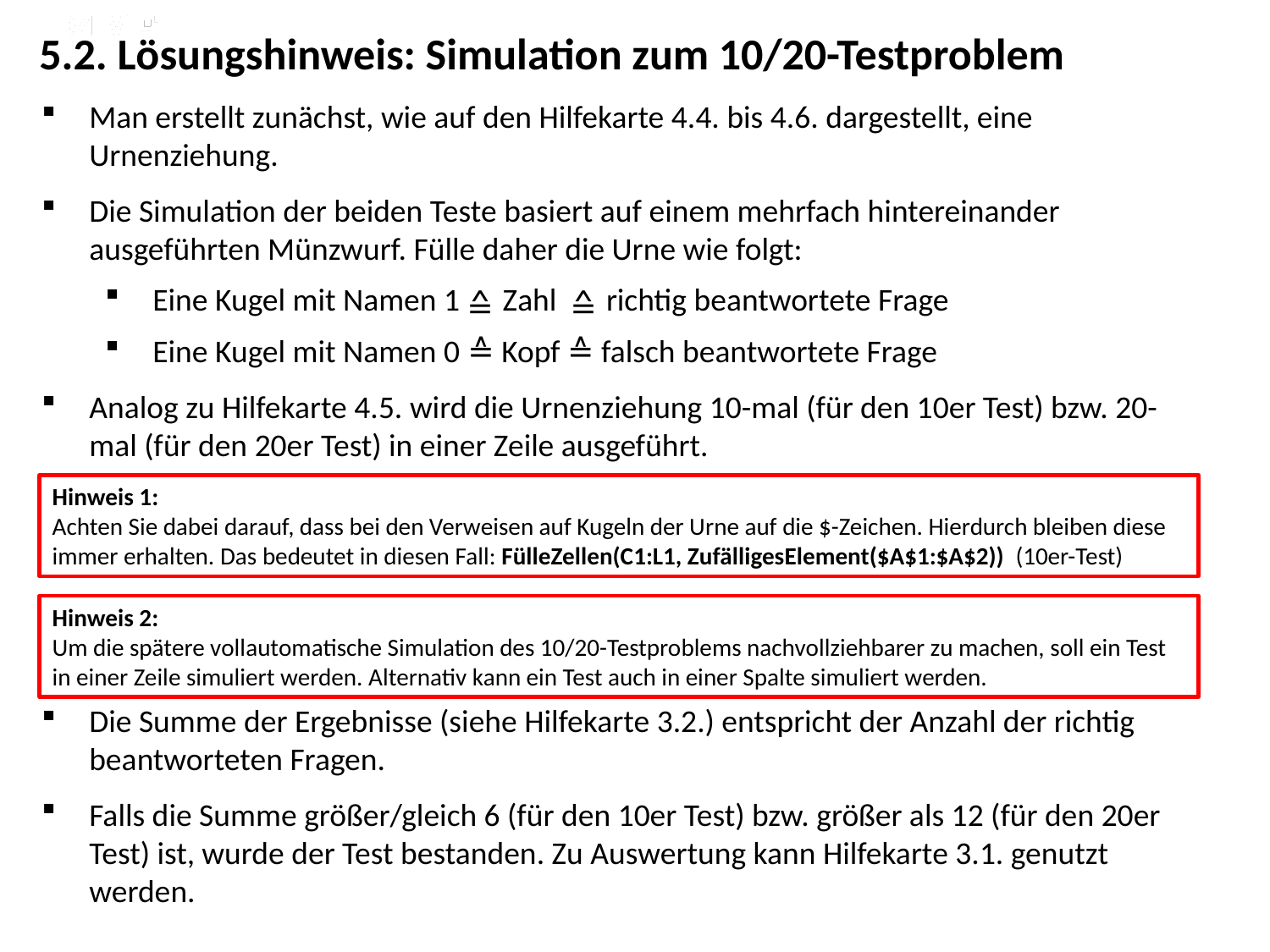

# 5.2. Lösungshinweis: Simulation zum 10/20-Testproblem
Man erstellt zunächst, wie auf den Hilfekarte 4.4. bis 4.6. dargestellt, eine Urnenziehung.
Die Simulation der beiden Teste basiert auf einem mehrfach hintereinander ausgeführten Münzwurf. Fülle daher die Urne wie folgt:
Eine Kugel mit Namen 1 ≙ Zahl  ≙ richtig beantwortete Frage
Eine Kugel mit Namen 0 ≙ Kopf ≙ falsch beantwortete Frage
Analog zu Hilfekarte 4.5. wird die Urnenziehung 10-mal (für den 10er Test) bzw. 20-mal (für den 20er Test) in einer Zeile ausgeführt.

Die Summe der Ergebnisse (siehe Hilfekarte 3.2.) entspricht der Anzahl der richtig beantworteten Fragen.
Falls die Summe größer/gleich 6 (für den 10er Test) bzw. größer als 12 (für den 20er Test) ist, wurde der Test bestanden. Zu Auswertung kann Hilfekarte 3.1. genutzt werden.

Hinweis 1:
Achten Sie dabei darauf, dass bei den Verweisen auf Kugeln der Urne auf die $-Zeichen. Hierdurch bleiben diese immer erhalten. Das bedeutet in diesen Fall: FülleZellen(C1:L1, ZufälligesElement($A$1:$A$2))  (10er-Test)
Hinweis 2:
Um die spätere vollautomatische Simulation des 10/20-Testproblems nachvollziehbarer zu machen, soll ein Test in einer Zeile simuliert werden. Alternativ kann ein Test auch in einer Spalte simuliert werden.